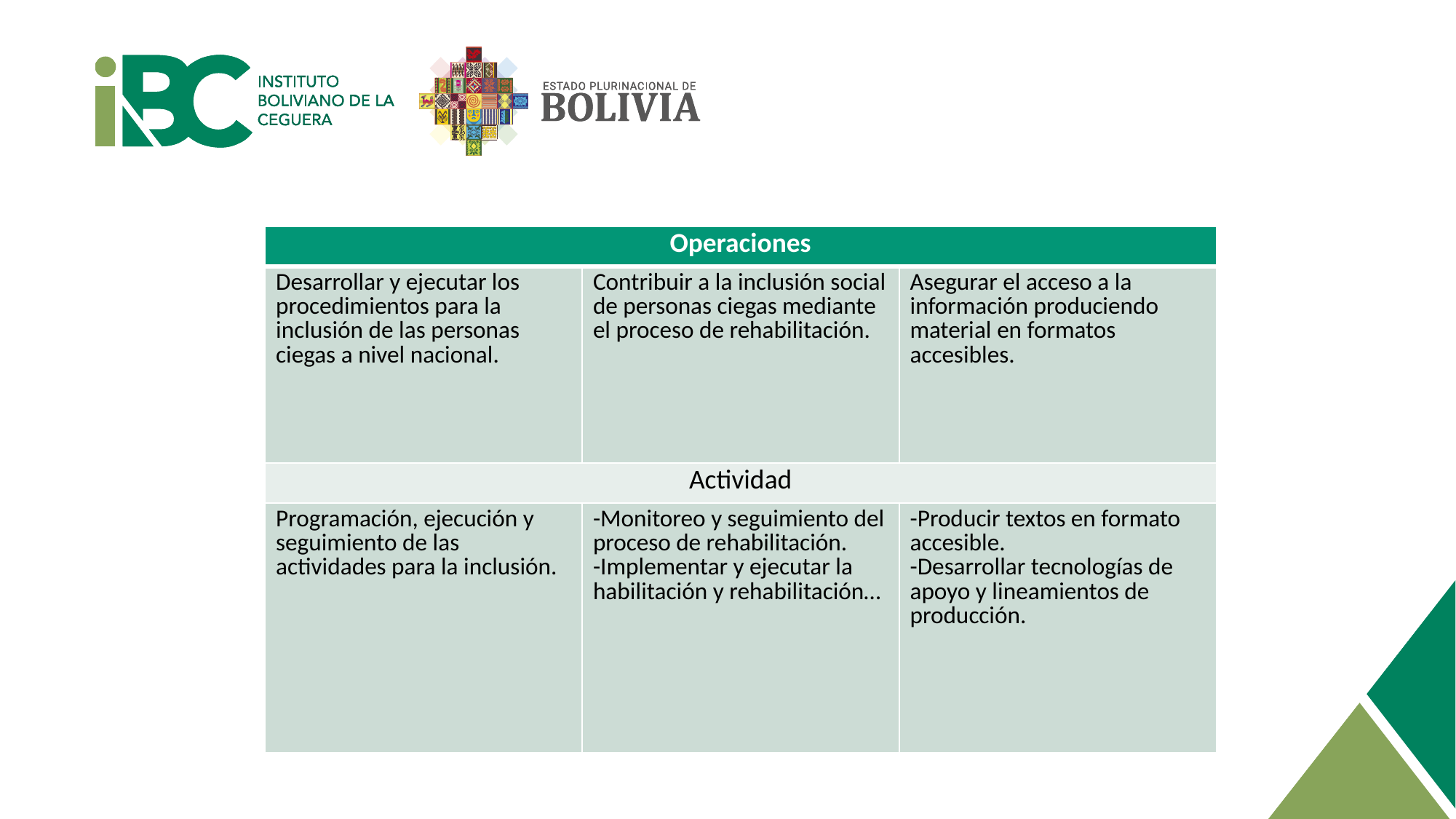

| Operaciones |  |  |
| --- | --- | --- |
| Desarrollar y ejecutar los procedimientos para la inclusión de las personas ciegas a nivel nacional. | Contribuir a la inclusión social de personas ciegas mediante el proceso de rehabilitación. | Asegurar el acceso a la información produciendo material en formatos accesibles. |
| Actividad |  |  |
| Programación, ejecución y seguimiento de las actividades para la inclusión. | -Monitoreo y seguimiento del proceso de rehabilitación. -Implementar y ejecutar la habilitación y rehabilitación… | -Producir textos en formato accesible. -Desarrollar tecnologías de apoyo y lineamientos de producción. |